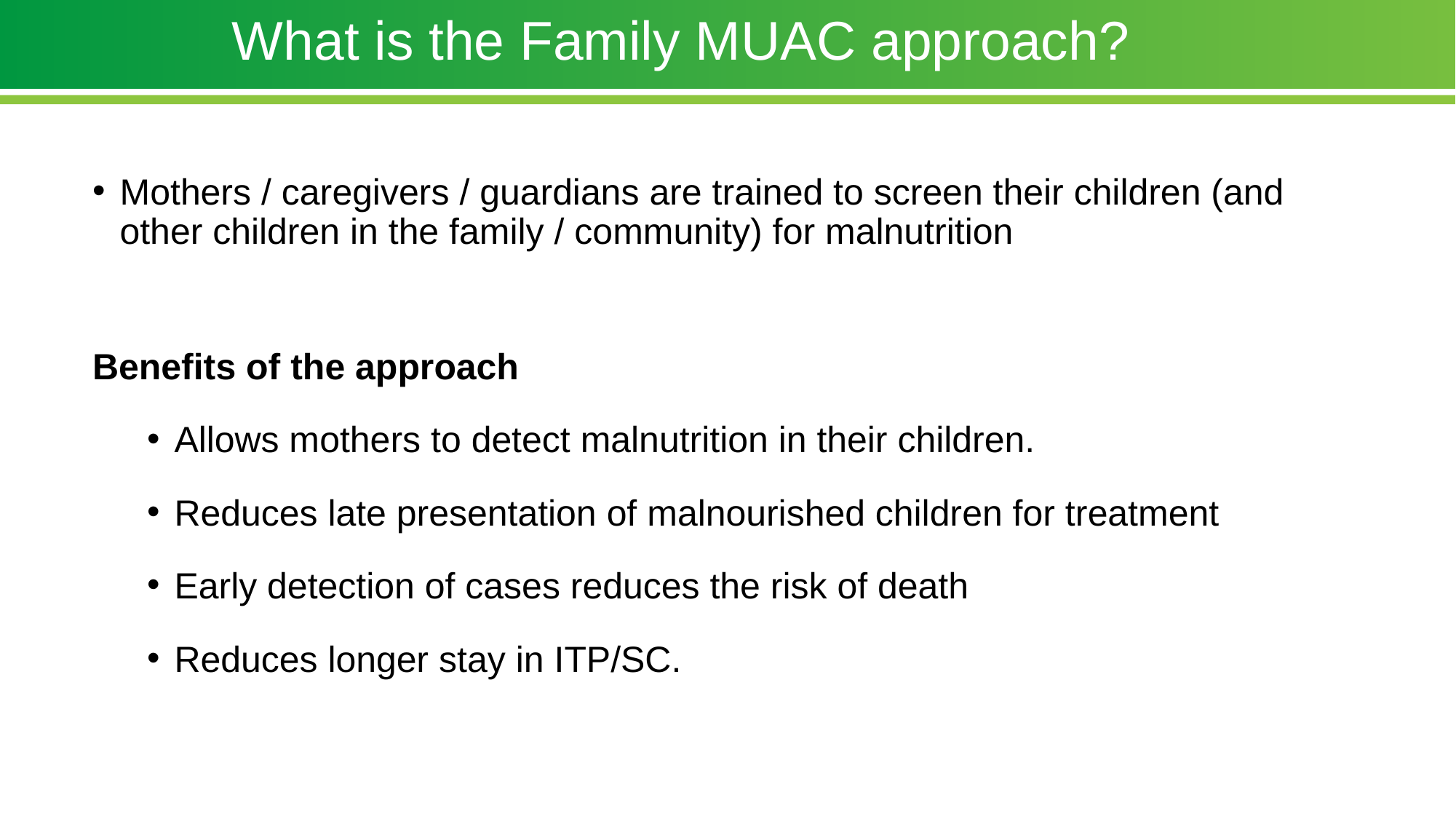

# What is the Family MUAC approach?
Mothers / caregivers / guardians are trained to screen their children (and other children in the family / community) for malnutrition

Benefits of the approach
Allows mothers to detect malnutrition in their children.
Reduces late presentation of malnourished children for treatment
Early detection of cases reduces the risk of death
Reduces longer stay in ITP/SC.